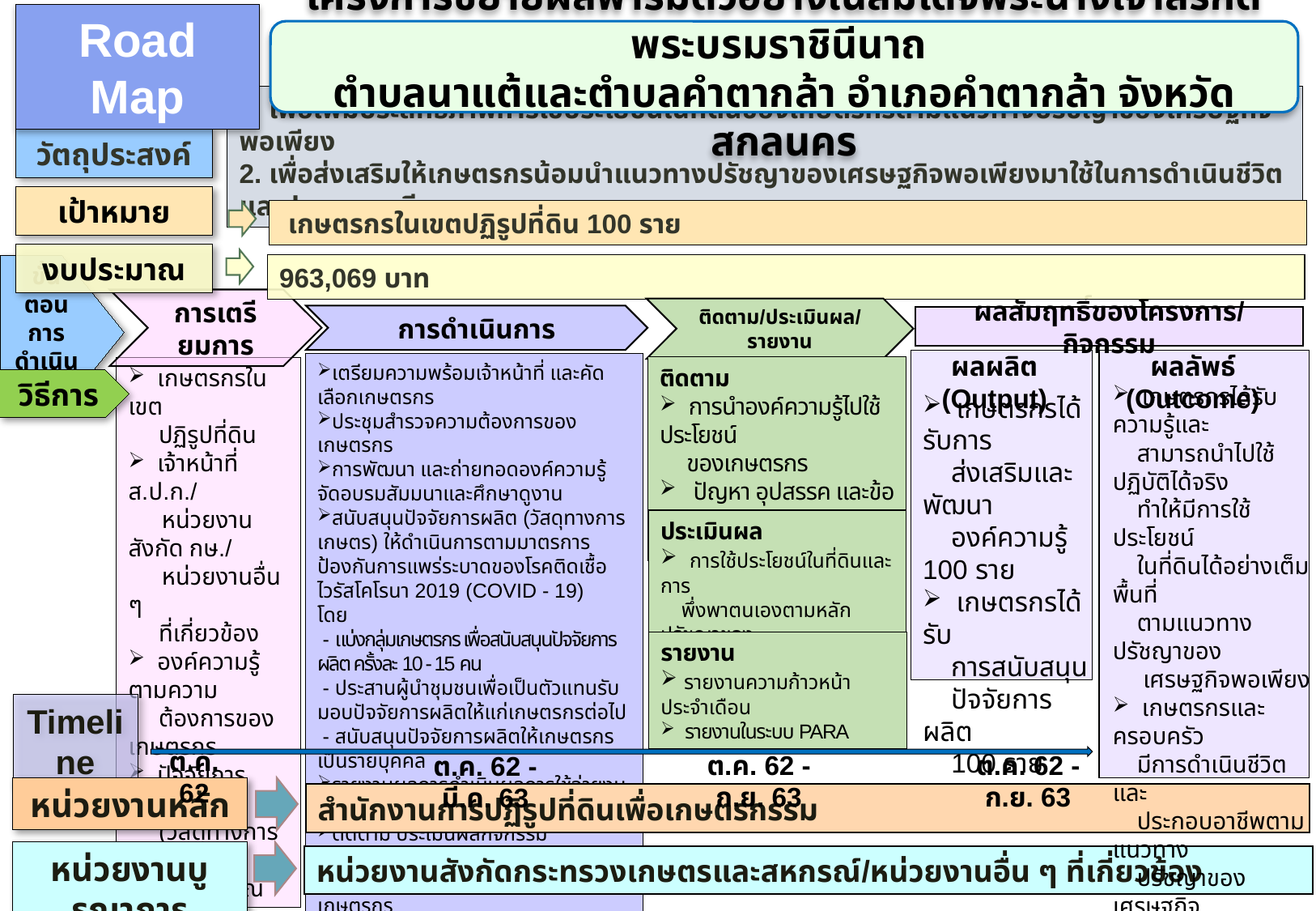

โครงการขยายผลฟาร์มตัวอย่างในสมเด็จพระนางเจ้าสิริกิติ์ พระบรมราชินีนาถ
ตำบลนาแต้และตำบลคำตากล้า อำเภอคำตากล้า จังหวัดสกลนคร

Road Map
1. เพื่อเพิ่มประสิทธิภาพการใช้ประโยชน์ในที่ดินของเกษตรกรตามแนวทางปรัชญาของเศรษฐกิจพอเพียง
2. เพื่อส่งเสริมให้เกษตรกรน้อมนำแนวทางปรัชญาของเศรษฐกิจพอเพียงมาใช้ในการดำเนินชีวิตและประกอบอาชีพเกษตรกรรม
วัตถุประสงค์
เป้าหมาย
 เกษตรกรในเขตปฏิรูปที่ดิน 100 ราย

งบประมาณ

963,069 บาท
ขั้นตอนการดำเนินงาน
การเตรียมการ
การดำเนินการ
ผลสัมฤทธิ์ของโครงการ/กิจกรรม
ติดตาม/ประเมินผล/รายงาน
ผลผลิต (Output)
ผลลัพธ์ (Outcome)

เตรียมความพร้อมเจ้าหน้าที่ และคัดเลือกเกษตรกร
ประชุมสำรวจความต้องการของเกษตรกร
การพัฒนา และถ่ายทอดองค์ความรู้ จัดอบรมสัมมนาและศึกษาดูงาน
สนับสนุนปัจจัยการผลิต (วัสดุทางการเกษตร) ให้ดำเนินการตามมาตรการป้องกันการแพร่ระบาดของโรคติดเชื้อไวรัสโคโรนา 2019 (COVID - 19)   โดย
 - แบ่งกลุ่มเกษตรกร เพื่อสนับสนุนปัจจัยการผลิต ครั้งละ 10 - 15 คน
 - ประสานผู้นำชุมชนเพื่อเป็นตัวแทนรับมอบปัจจัยการผลิตให้แก่เกษตรกรต่อไป
 - สนับสนุนปัจจัยการผลิตให้เกษตรกรเป็นรายบุคคล
รายงานผลการดำเนินผลการใช้จ่ายงบประมาณประจำเดือน/ระบบ PARA
ติดตาม ประเมินผลกิจกรรม
ประชาสัมพันธ์และเผยแพร่ผลการดำเนินงานโครงการ/ผลสำเร็จของเกษตรกร
ติดตาม
  การนำองค์ความรู้ไปใช้ประโยชน์
     ของเกษตรกร
   ปัญหา อุปสรรค และข้อเสนอแนะ

  เกษตรกรในเขต
     ปฏิรูปที่ดิน
  เจ้าหน้าที่ ส.ป.ก./
     หน่วยงานสังกัด กษ./
     หน่วยงานอื่น ๆ
     ที่เกี่ยวข้อง
  องค์ความรู้ตามความ
     ต้องการของเกษตรกร
  ปัจจัยการผลิต
     (วัสดุทางการเกษตร)
  งบประมาณ
วิธีการ
  เกษตรกรได้รับความรู้และ
    สามารถนำไปใช้ปฏิบัติได้จริง
    ทำให้มีการใช้ประโยชน์
    ในที่ดินได้อย่างเต็มพื้นที่
    ตามแนวทางปรัชญาของ
     เศรษฐกิจพอเพียง
  เกษตรกรและครอบครัว
    มีการดำเนินชีวิตและ
    ประกอบอาชีพตามแนวทาง
    ปรัชญาของเศรษฐกิจ
    พอเพียงทำให้มีคุณภาพชีวิต
    ที่ดีขึ้นสามารถพึ่งพาตนเอง
    ได้และอาศัยอยู่ร่วมกัน
    ในชุมชนอย่างผาสุก
  เกษตรกรได้รับการ
    ส่งเสริมและพัฒนา
    องค์ความรู้ 100 ราย
  เกษตรกรได้รับ
    การสนับสนุน
    ปัจจัยการผลิต
    100 ราย
ประเมินผล
  การใช้ประโยชน์ในที่ดินและการ
    พึ่งพาตนเองตามหลักปรัชญาของ
    เศรษฐกิจพอเพียงของเกษตรกร
รายงาน
 รายงานความก้าวหน้าประจำเดือน
  รายงานในระบบ PARA
Timeline
ต.ค. 62
ต.ค. 62 - ก.ย. 63
ต.ค. 62 - ก.ย. 63
ต.ค. 62 - มี.ค. 63

หน่วยงานหลัก

สำนักงานการปฏิรูปที่ดินเพื่อเกษตรกรรม
หน่วยงานบูรณาการ

หน่วยงานสังกัดกระทรวงเกษตรและสหกรณ์/หน่วยงานอื่น ๆ ที่เกี่ยวข้อง